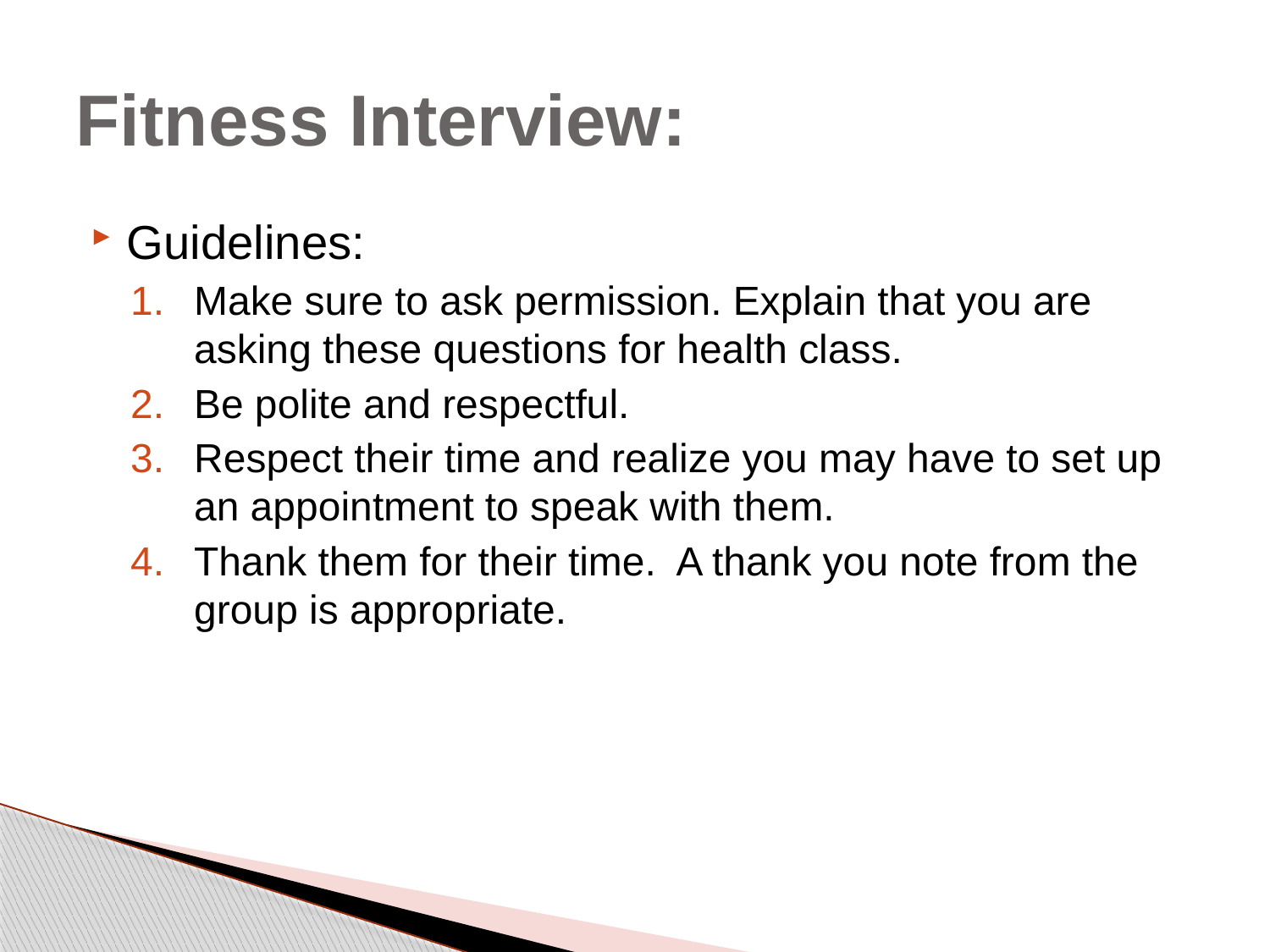

# Fitness Interview:
Guidelines:
Make sure to ask permission. Explain that you are asking these questions for health class.
Be polite and respectful.
Respect their time and realize you may have to set up an appointment to speak with them.
Thank them for their time.  A thank you note from the group is appropriate.